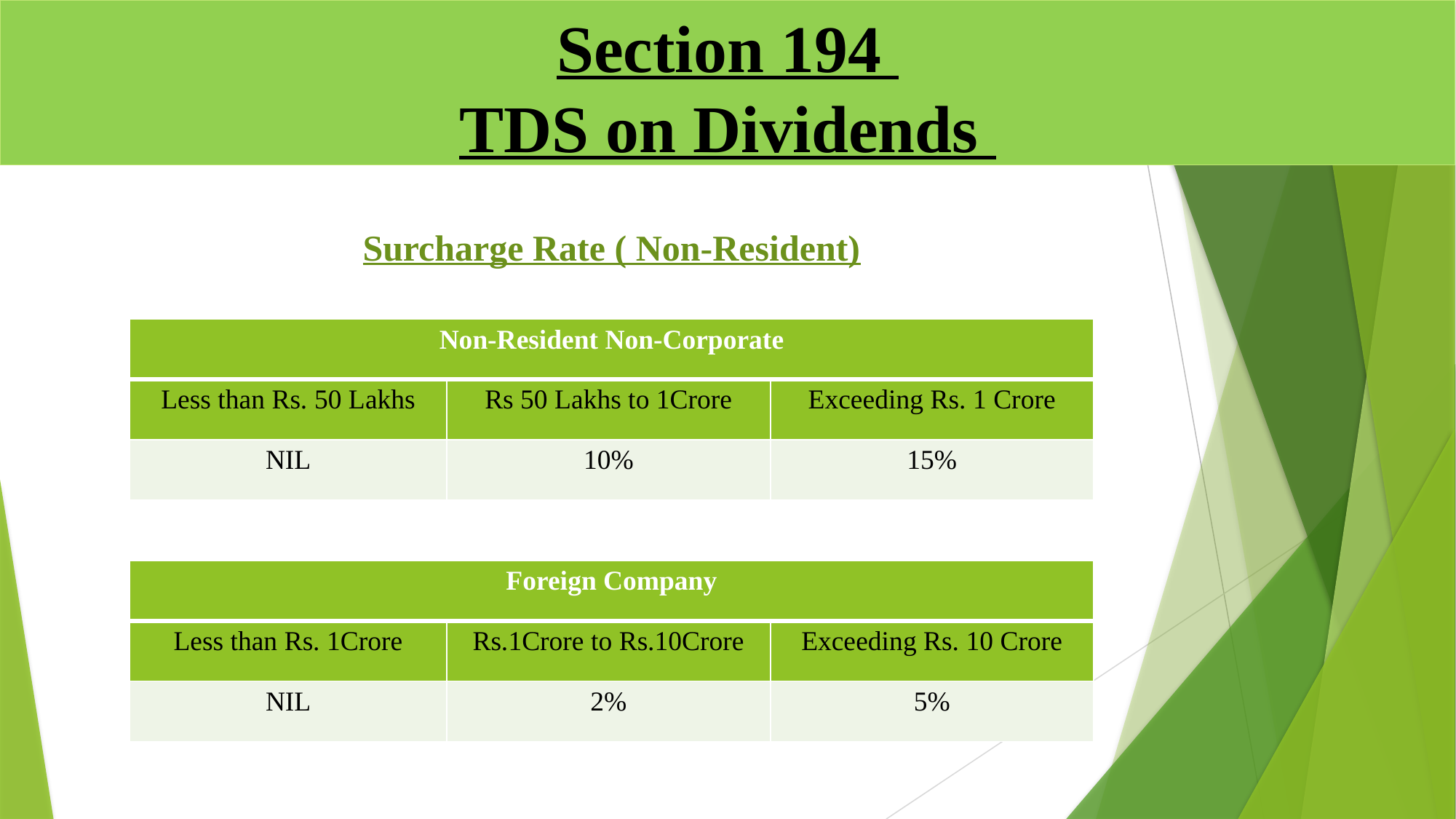

# Section 194 TDS on Dividends
Surcharge Rate ( Non-Resident)
| Non-Resident Non-Corporate |  |  |
| --- | --- | --- |
| Less than Rs. 50 Lakhs | Rs 50 Lakhs to 1Crore | Exceeding Rs. 1 Crore |
| NIL | 10% | 15% |
| Foreign Company |  |  |
| --- | --- | --- |
| Less than Rs. 1Crore | Rs.1Crore to Rs.10Crore | Exceeding Rs. 10 Crore |
| NIL | 2% | 5% |